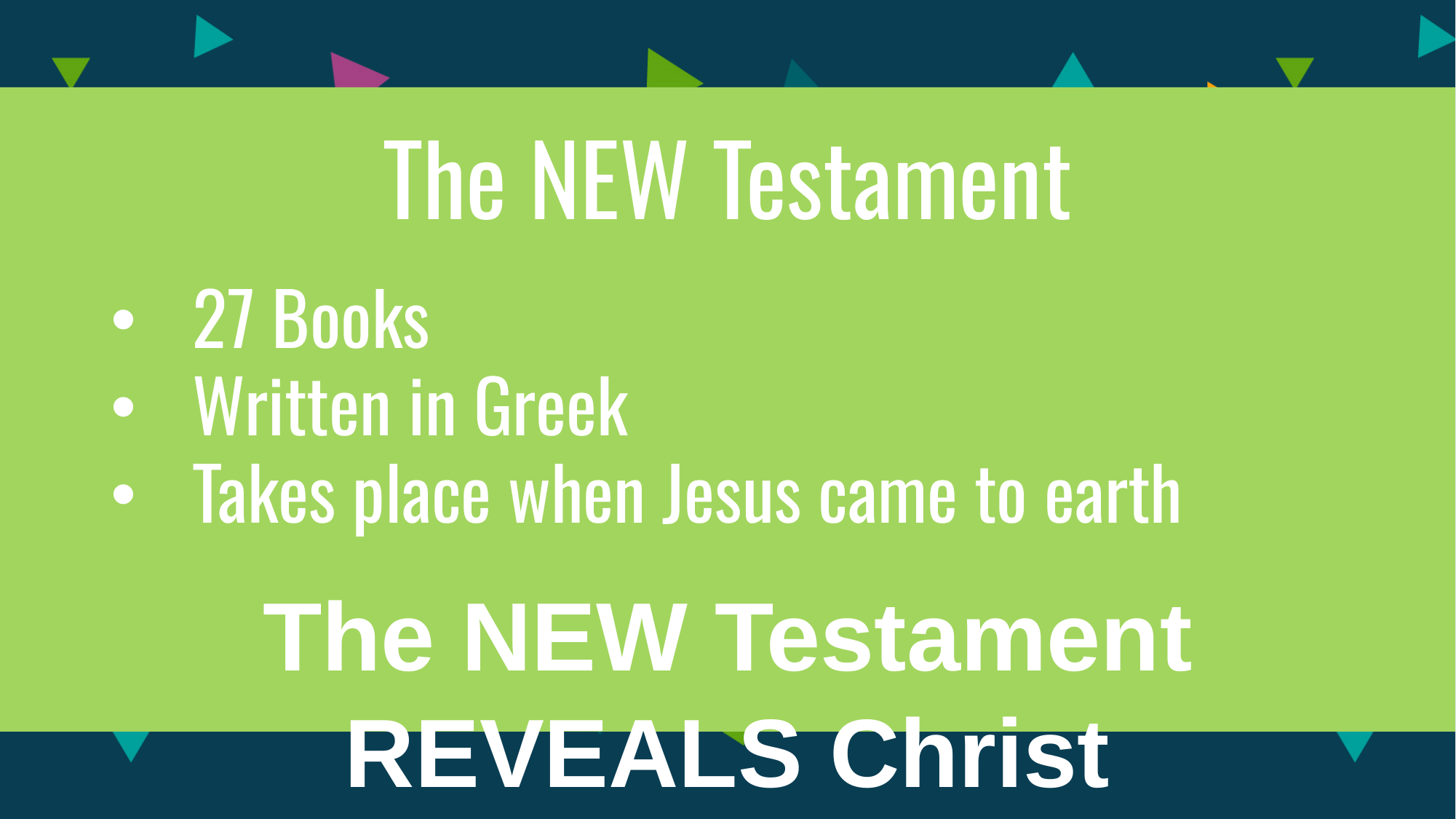

The NEW Testament

27 Books
Written in Greek
Takes place when Jesus came to earth

The NEW Testament REVEALS Christ